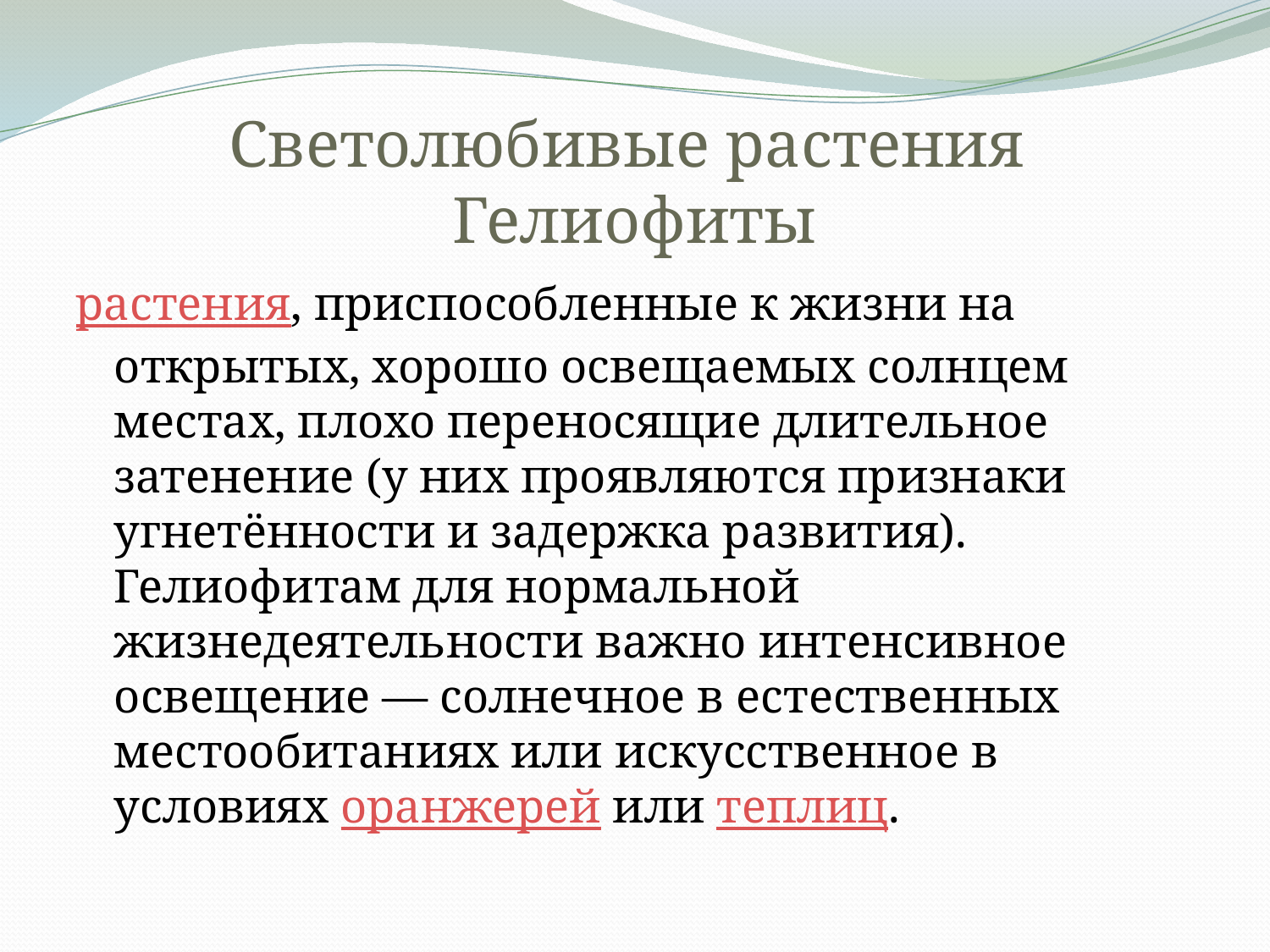

# Светолюбивые растения Гелиофиты
растения, приспособленные к жизни на открытых, хорошо освещаемых солнцем местах, плохо переносящие длительное затенение (у них проявляются признаки угнетённости и задержка развития). Гелиофитам для нормальной жизнедеятельности важно интенсивное освещение — солнечное в естественных местообитаниях или искусственное в условиях оранжерей или теплиц.